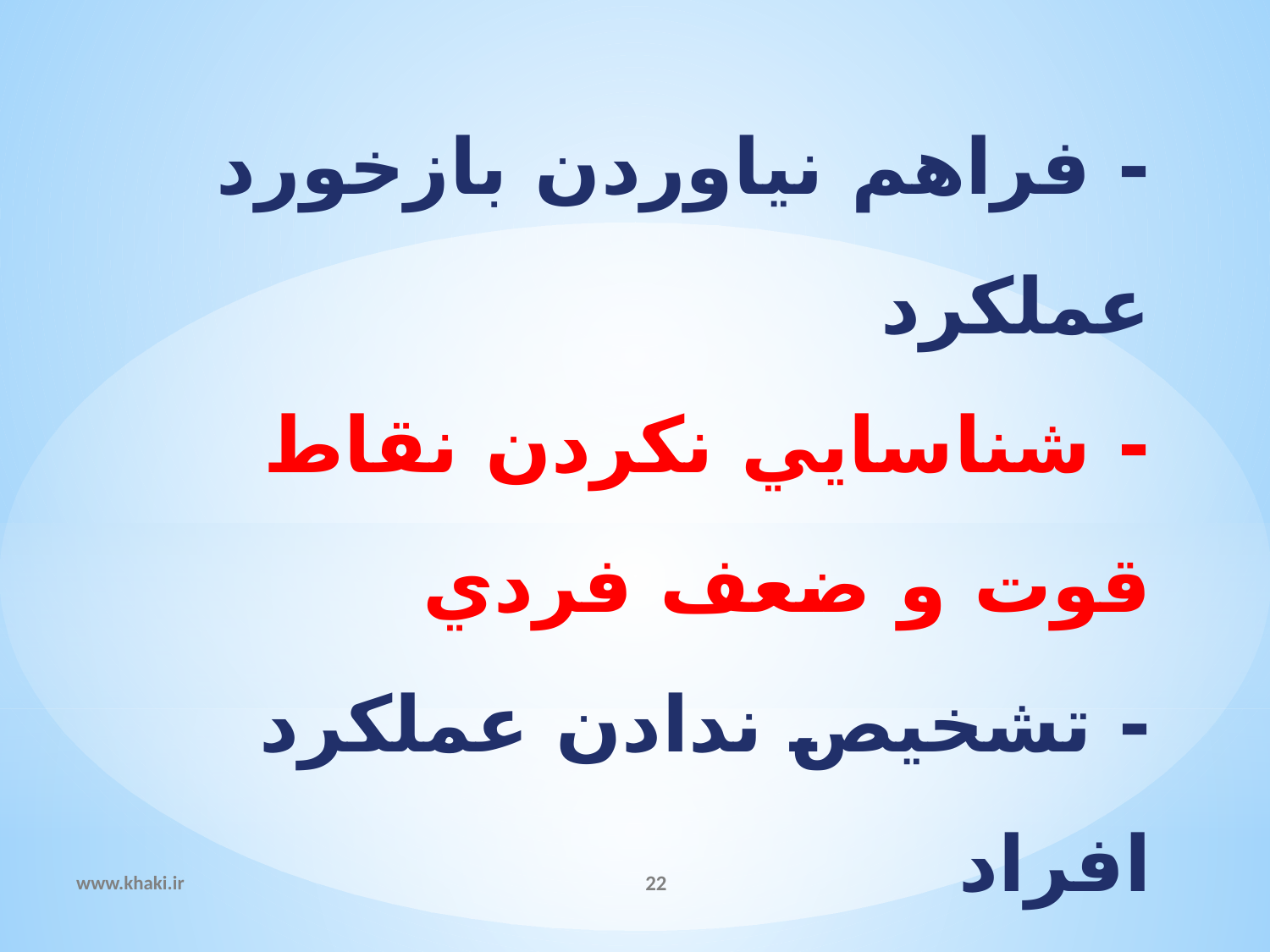

# - فراهم نياوردن بازخورد عملكرد - شناسايي نکردن نقاط قوت و ضعف فردي - تشخيص ندادن عملكرد افراد - كمك نکردن به شناسايي اهداف
www.khaki.ir
22